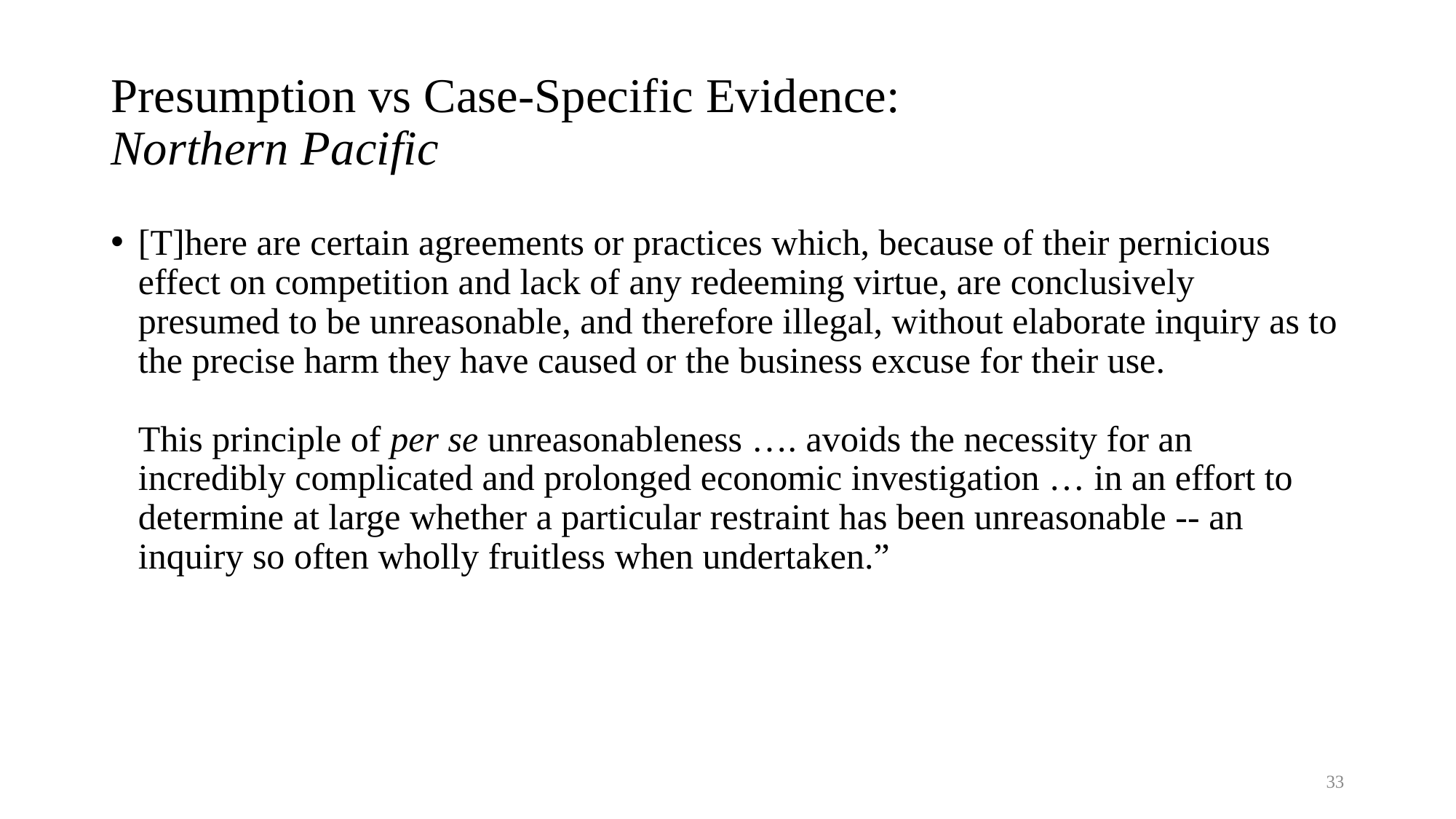

# Presumption vs Case-Specific Evidence: Northern Pacific
[T]here are certain agreements or practices which, because of their pernicious effect on competition and lack of any redeeming virtue, are conclusively presumed to be unreasonable, and therefore illegal, without elaborate inquiry as to the precise harm they have caused or the business excuse for their use.
This principle of per se unreasonableness …. avoids the necessity for an incredibly complicated and prolonged economic investigation … in an effort to determine at large whether a particular restraint has been unreasonable -- an inquiry so often wholly fruitless when undertaken.”
33